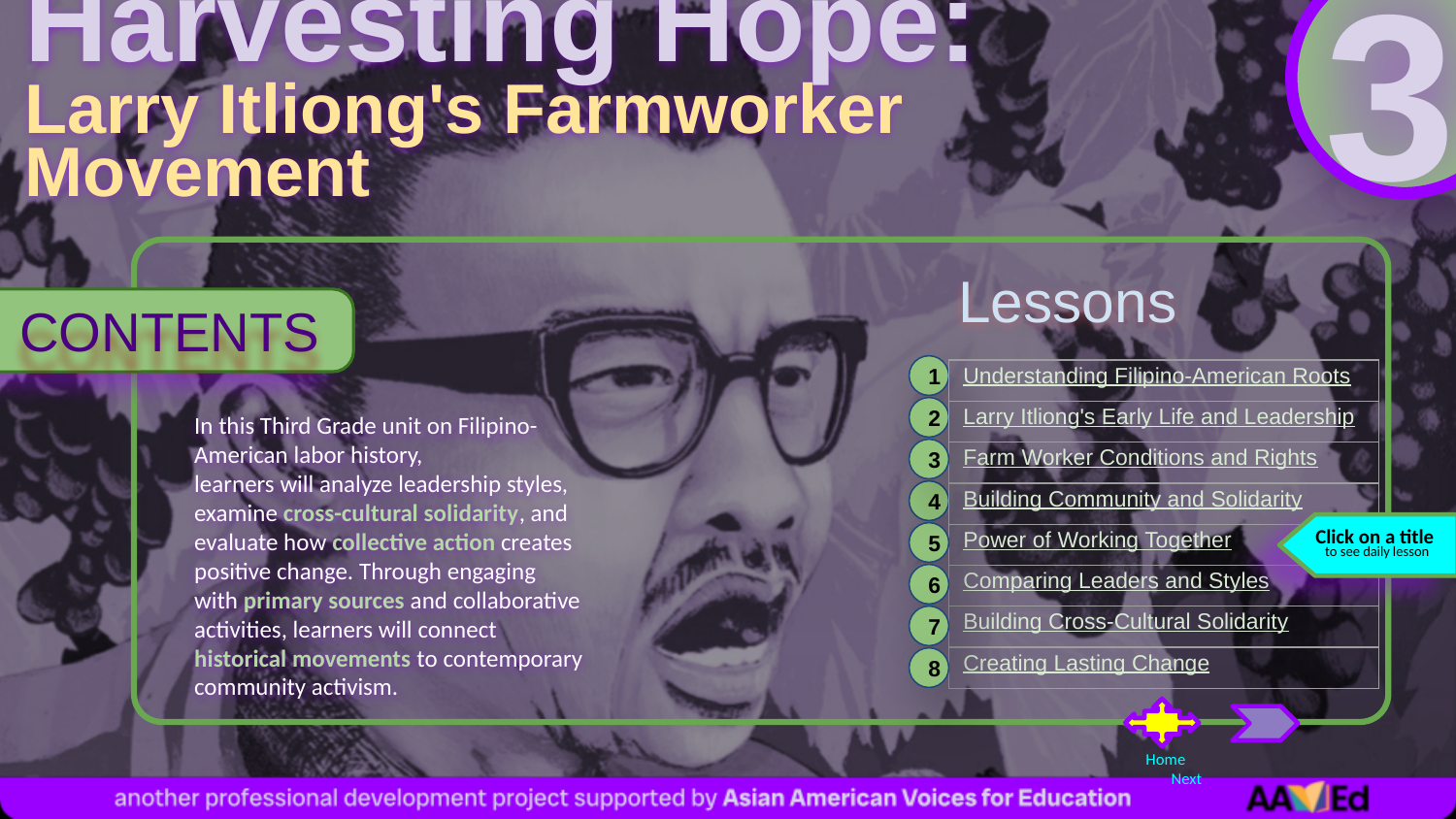

3

Harvesting Hope:
Larry Itliong's Farmworker Movement

Lessons
# CONTENTS
1
| Understanding Filipino-American Roots |
| --- |
| Larry Itliong's Early Life and Leadership |
| Farm Worker Conditions and Rights |
| Building Community and Solidarity |
| Power of Working Together |
| Comparing Leaders and Styles |
| Building Cross-Cultural Solidarity |
| Creating Lasting Change |
In this Third Grade unit on Filipino-American labor history,
learners will analyze leadership styles, examine cross-cultural solidarity, and evaluate how collective action creates positive change. Through engaging
with primary sources and collaborative activities, learners will connect historical movements to contemporary community activism.
2
3

4
Click on a title
   to see daily lesson
5
6
7
8

Home	        Next